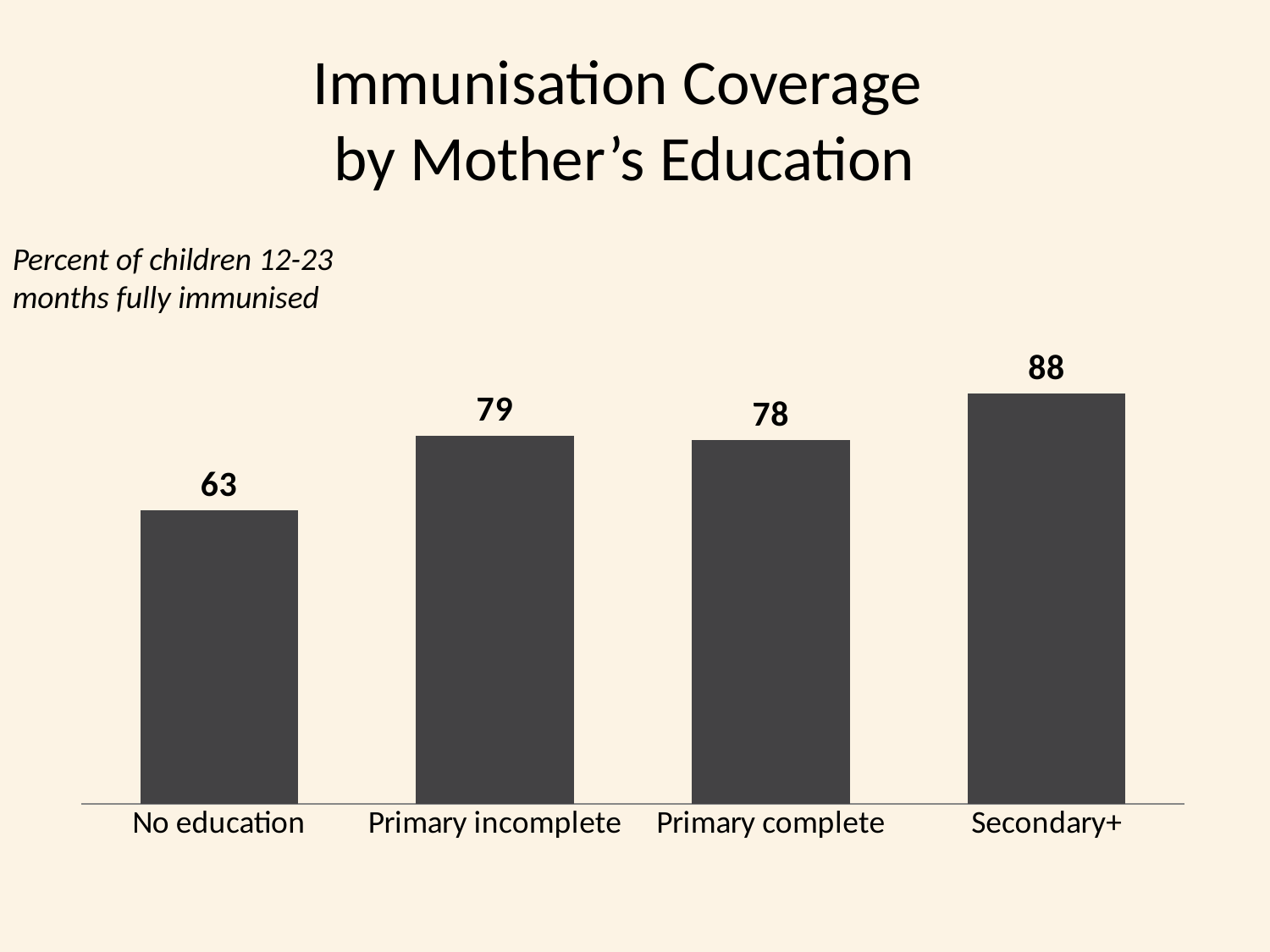

# Immunisation Coverage by Mother’s Education
Percent of children 12-23 months fully immunised

### Chart

| Category | Series 1 |
|---|---|
| No education | 63.0 |
| Primary incomplete | 79.0 |
| Primary complete | 78.0 |
| Secondary+ | 88.0 |